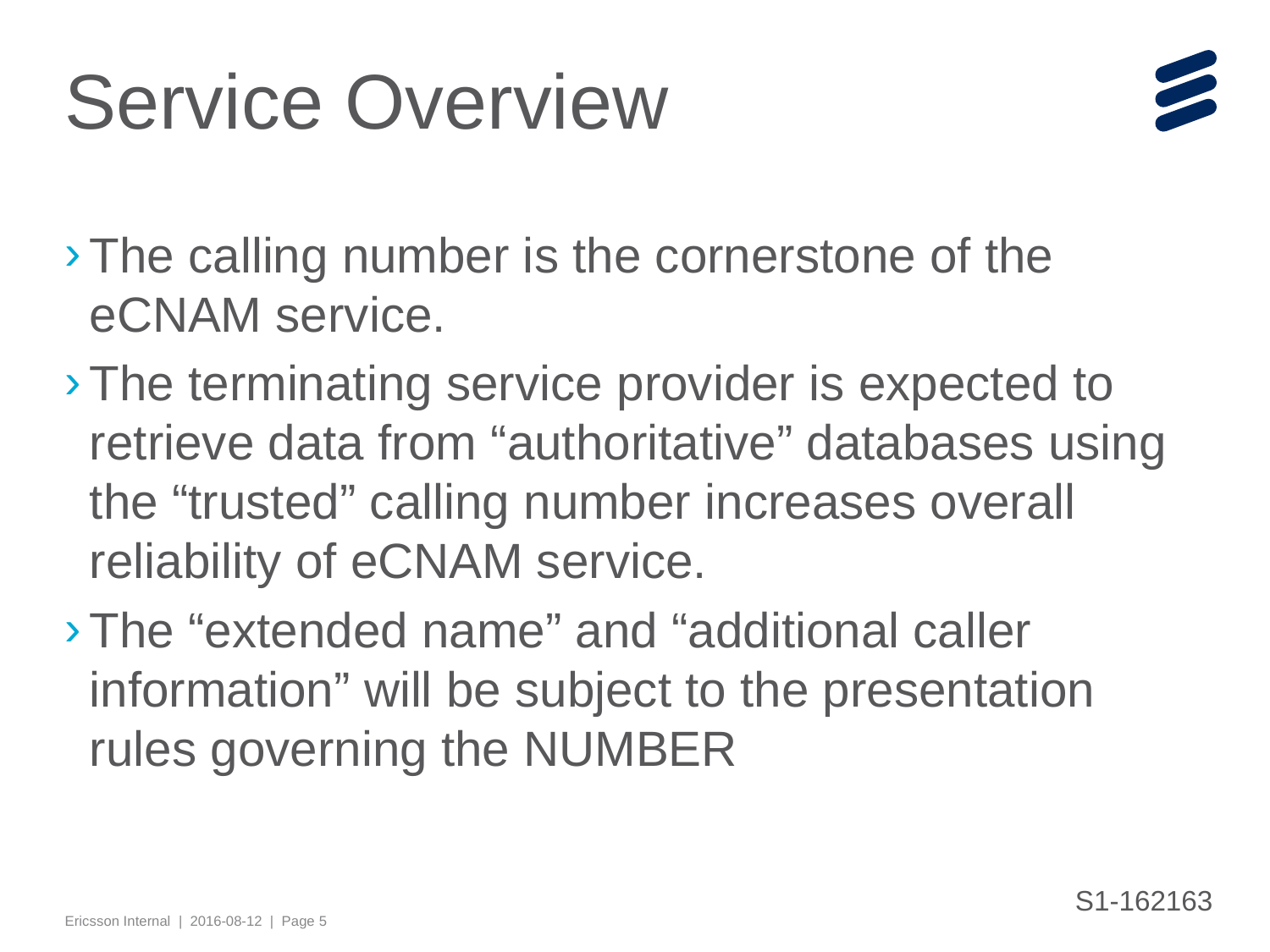

# Service Overview
The calling number is the cornerstone of the eCNAM service.
The terminating service provider is expected to retrieve data from “authoritative” databases using the “trusted” calling number increases overall reliability of eCNAM service.
The “extended name” and “additional caller information” will be subject to the presentation rules governing the NUMBER

S1-162163